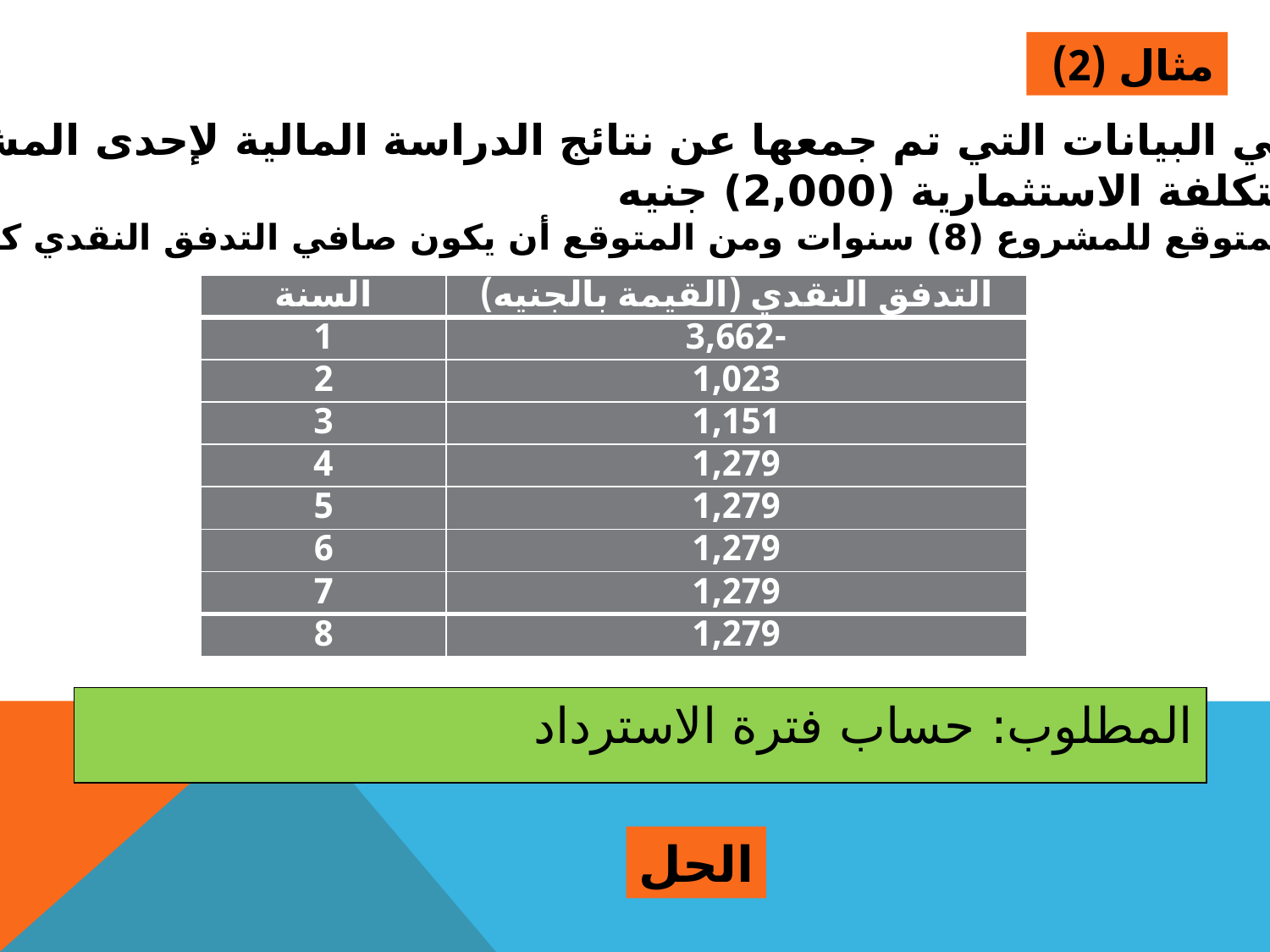

مثال (2)
فيما يلي البيانات التي تم جمعها عن نتائج الدراسة المالية لإحدى المشروعات:
تبلغ التكلفة الاستثمارية (2,000) جنيه
العمر المتوقع للمشروع (8) سنوات ومن المتوقع أن يكون صافي التدفق النقدي كالآتي:
| السنة | التدفق النقدي (القيمة بالجنيه) |
| --- | --- |
| 1 | -3,662 |
| 2 | 1,023 |
| 3 | 1,151 |
| 4 | 1,279 |
| 5 | 1,279 |
| 6 | 1,279 |
| 7 | 1,279 |
| 8 | 1,279 |
المطلوب: حساب فترة الاسترداد
الحل